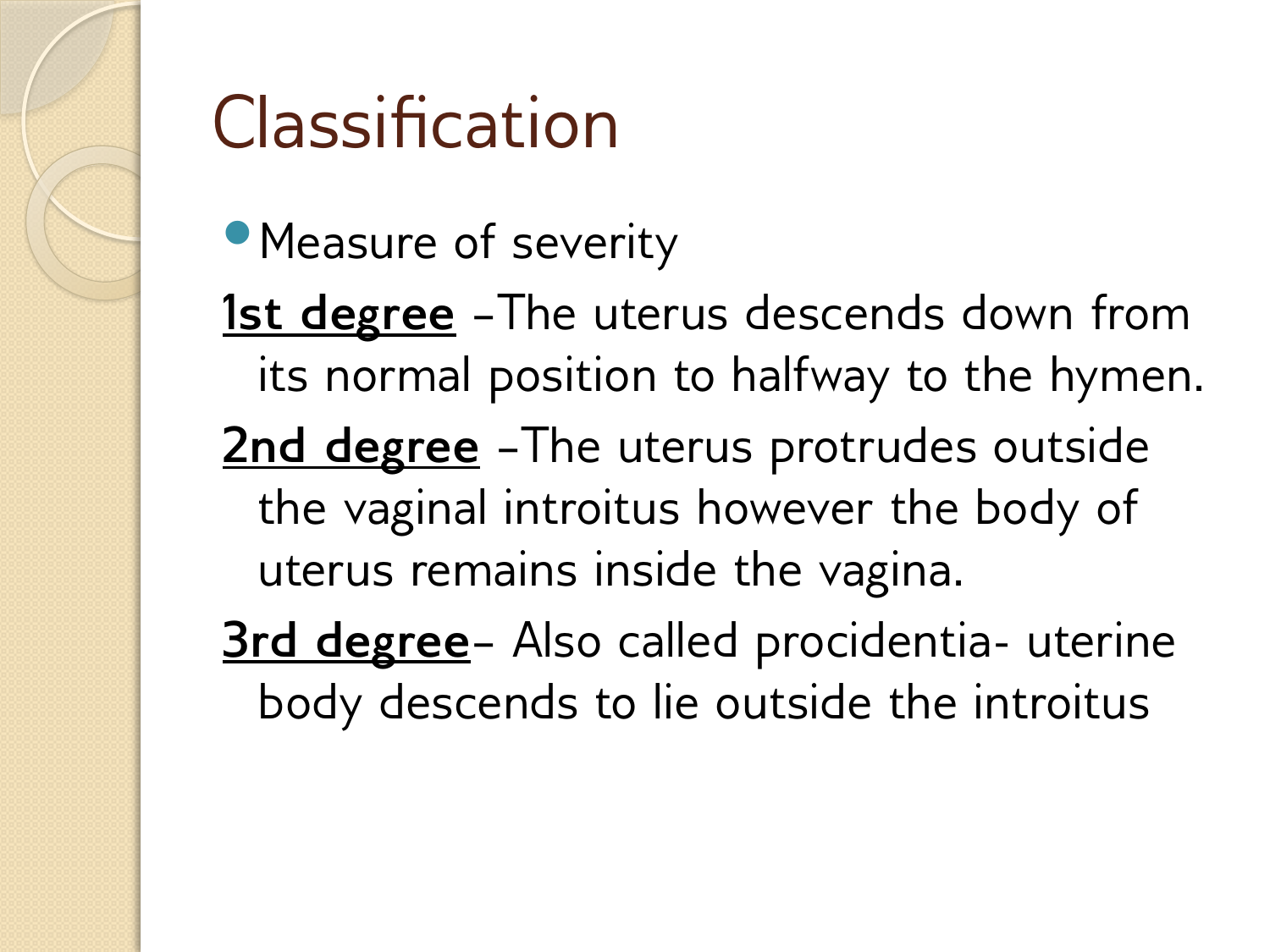

# Classification
Measure of severity
1st degree –The uterus descends down from its normal position to halfway to the hymen.
2nd degree –The uterus protrudes outside the vaginal introitus however the body of uterus remains inside the vagina.
3rd degree– Also called procidentia- uterine body descends to lie outside the introitus